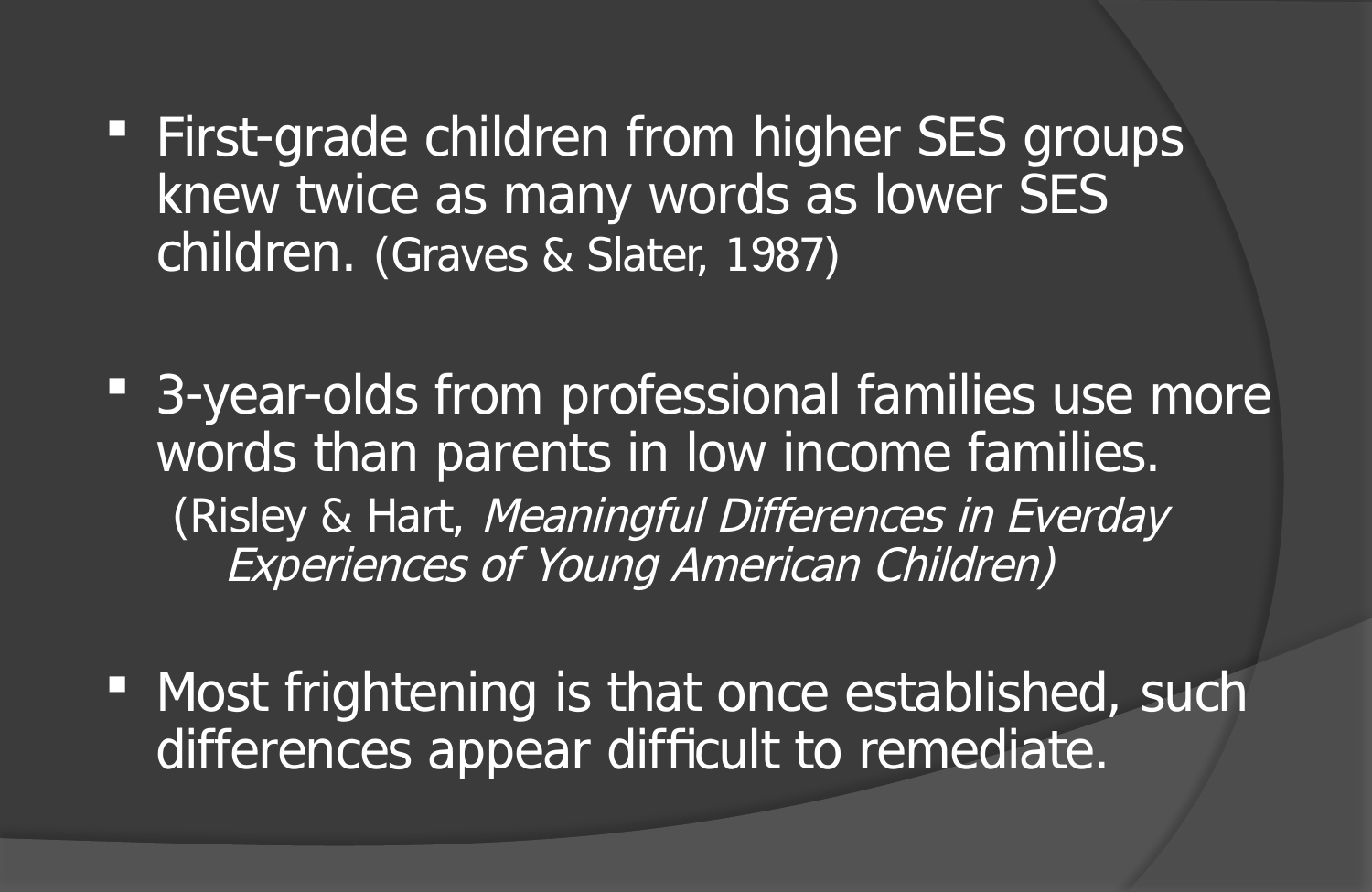

First-grade children from higher SES groups knew twice as many words as lower SES children. (Graves & Slater, 1987)

3-year-olds from professional families use more words than parents in low income families.
(Risley & Hart, Meaningful Differences in Everday Experiences of Young American Children)

Most frightening is that once established, such differences appear difficult to remediate.